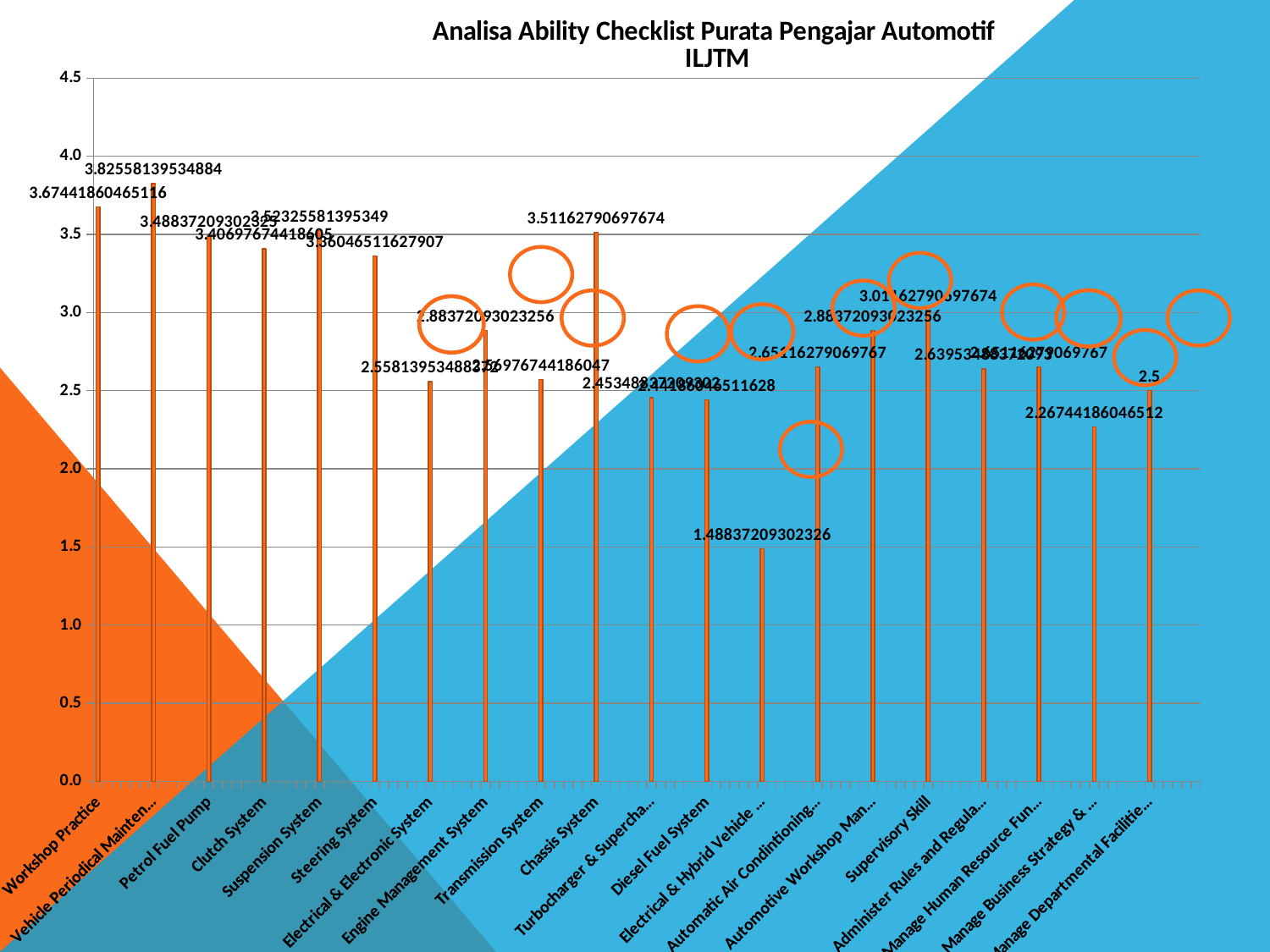

### Chart: Analisa Ability Checklist Purata Pengajar Automotif
ILJTM

| Category | W. mean |
|---|---|
| Workshop Practice | 3.6744186046511627 |
|  | None |
|  | None |
|  | None |
|  | None |
|  | None |
| Vehicle Periodical Maintenance | 3.825581395348837 |
|  | None |
|  | None |
|  | None |
|  | None |
|  | None |
| Petrol Fuel Pump | 3.488372093023253 |
|  | None |
|  | None |
|  | None |
|  | None |
|  | None |
| Clutch System | 3.4069767441860472 |
|  | None |
|  | None |
|  | None |
|  | None |
|  | None |
| Suspension System | 3.523255813953487 |
|  | None |
|  | None |
|  | None |
|  | None |
|  | None |
| Steering System | 3.360465116279066 |
|  | None |
|  | None |
|  | None |
|  | None |
|  | None |
| Electrical & Electronic System | 2.55813953488372 |
|  | None |
|  | None |
|  | None |
|  | None |
|  | None |
| Engine Management System | 2.883720930232559 |
|  | None |
|  | None |
|  | None |
|  | None |
|  | None |
| Transmission System | 2.5697674418604652 |
|  | None |
|  | None |
|  | None |
|  | None |
|  | None |
| Chassis System | 3.5116279069767438 |
|  | None |
|  | None |
|  | None |
|  | None |
|  | None |
| Turbocharger & Supercharger | 2.4534883720930227 |
|  | None |
|  | None |
|  | None |
|  | None |
|  | None |
| Diesel Fuel System | 2.441860465116277 |
|  | None |
|  | None |
|  | None |
|  | None |
|  | None |
| Electrical & Hybrid Vehicle System | 1.488372093023256 |
|  | None |
|  | None |
|  | None |
|  | None |
|  | None |
| Automatic Air Condintioning System | 2.6511627906976742 |
|  | None |
|  | None |
|  | None |
|  | None |
|  | None |
| Automotive Workshop Management | 2.883720930232559 |
|  | None |
|  | None |
|  | None |
|  | None |
|  | None |
| Supervisory Skill | 3.0116279069767438 |
|  | None |
|  | None |
|  | None |
|  | None |
|  | None |
| Administer Rules and Regulations | 2.639534883720931 |
|  | None |
|  | None |
|  | None |
|  | None |
|  | None |
| Manage Human Resource Functions | 2.6511627906976742 |
|  | None |
|  | None |
|  | None |
|  | None |
|  | None |
| Manage Business Strategy & Planning | 2.267441860465118 |
|  | None |
|  | None |
|  | None |
|  | None |
|  | None |
| Manage Departmental Facilities & Equipment | 2.5 |